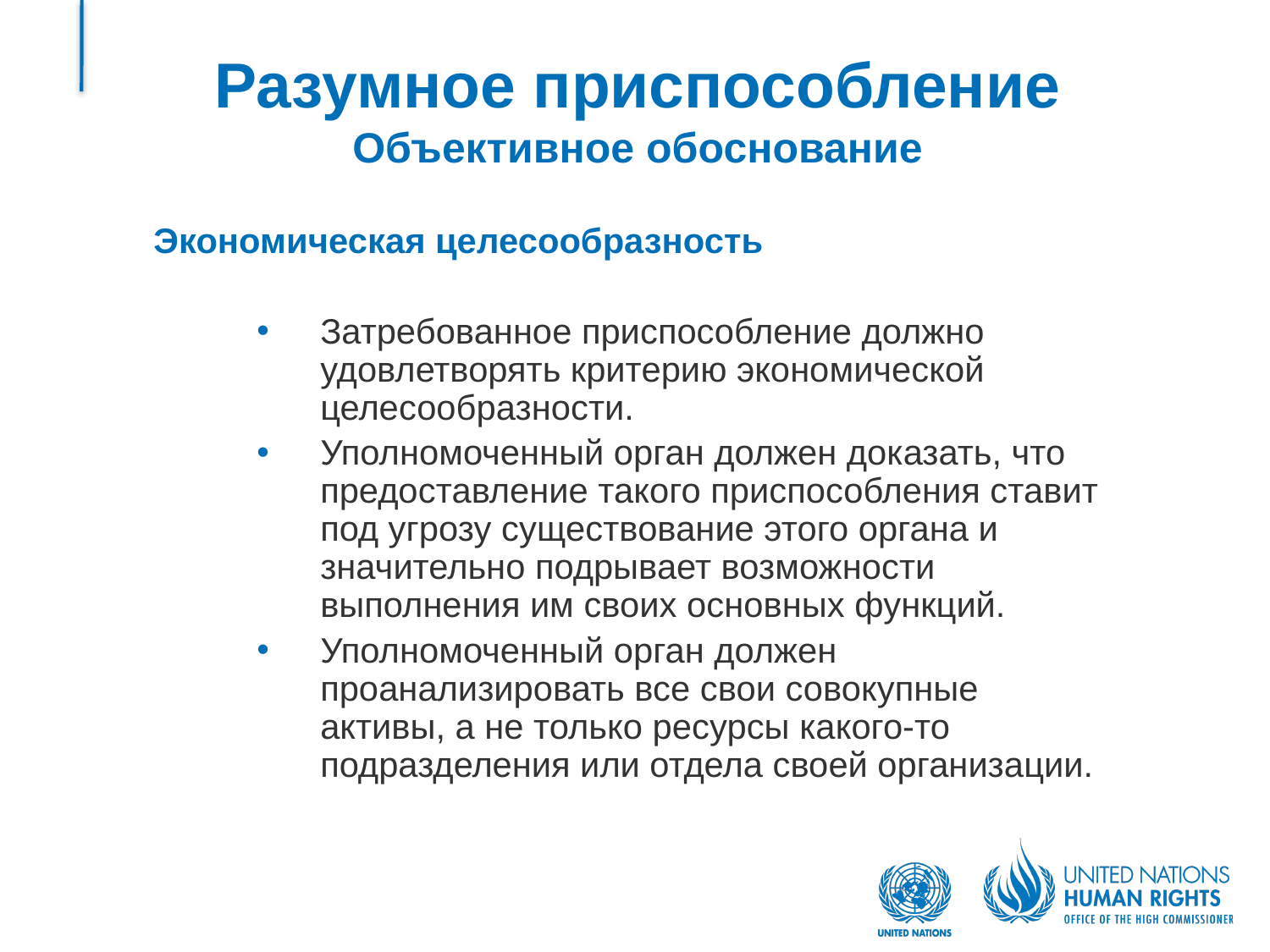

# Разумное приспособление Объективное обоснование
Экономическая целесообразность

Затребованное приспособление должно удовлетворять критерию экономической целесообразности.
Уполномоченный орган должен доказать, что предоставление такого приспособления ставит под угрозу существование этого органа и значительно подрывает возможности выполнения им своих основных функций.
Уполномоченный орган должен проанализировать все свои совокупные активы, а не только ресурсы какого-то подразделения или отдела своей организации.